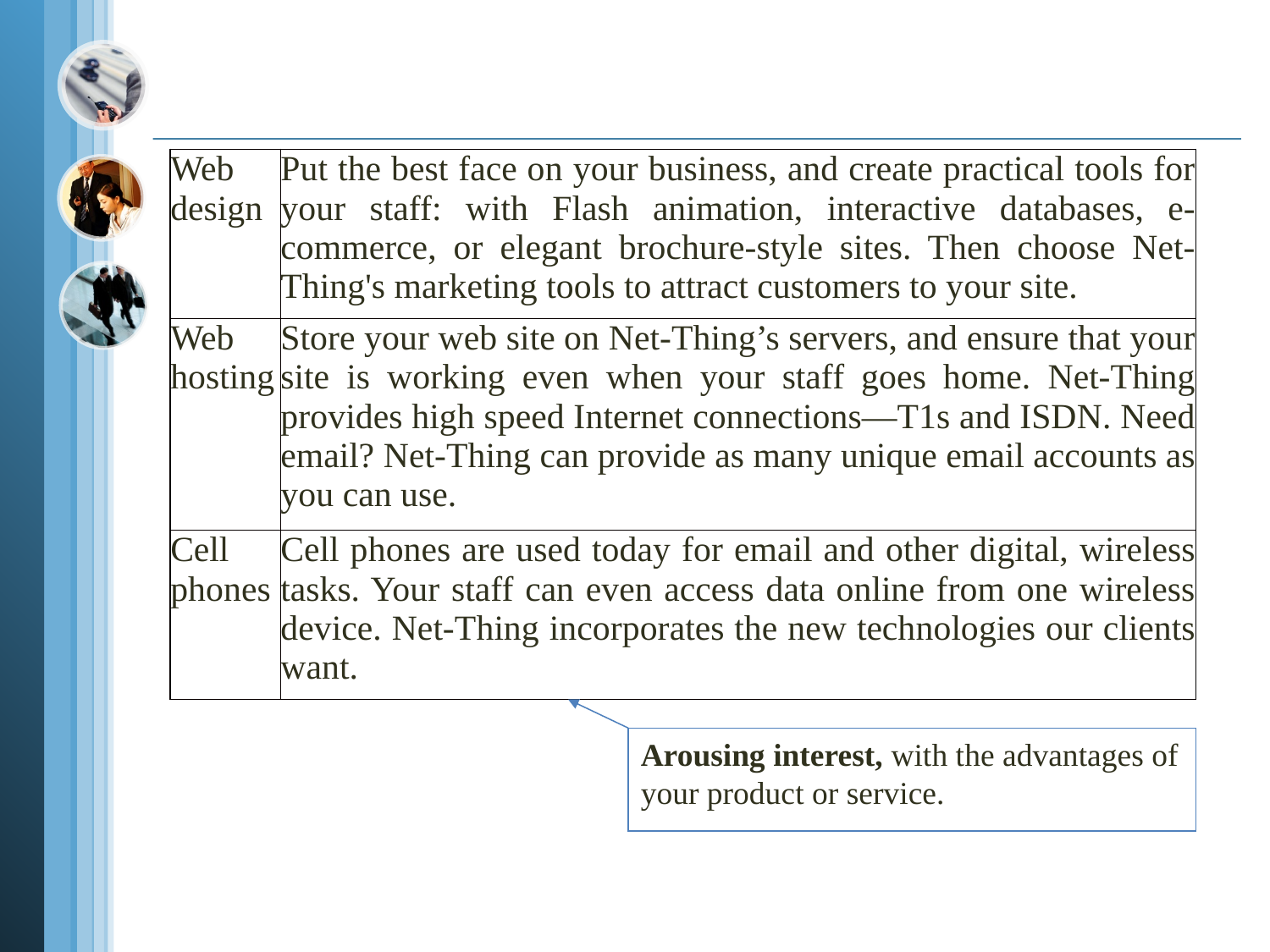

#
| Web design | Put the best face on your business, and create practical tools for your staff: with Flash animation, interactive databases, e-commerce, or elegant brochure-style sites. Then choose Net-Thing's marketing tools to attract customers to your site. |
| --- | --- |
| Web hosting | Store your web site on Net-Thing’s servers, and ensure that your site is working even when your staff goes home. Net-Thing provides high speed Internet connections—T1s and ISDN. Need email? Net-Thing can provide as many unique email accounts as you can use. |
| Cell phones | Cell phones are used today for email and other digital, wireless tasks. Your staff can even access data online from one wireless device. Net-Thing incorporates the new technologies our clients want. |
Arousing interest, with the advantages of your product or service.